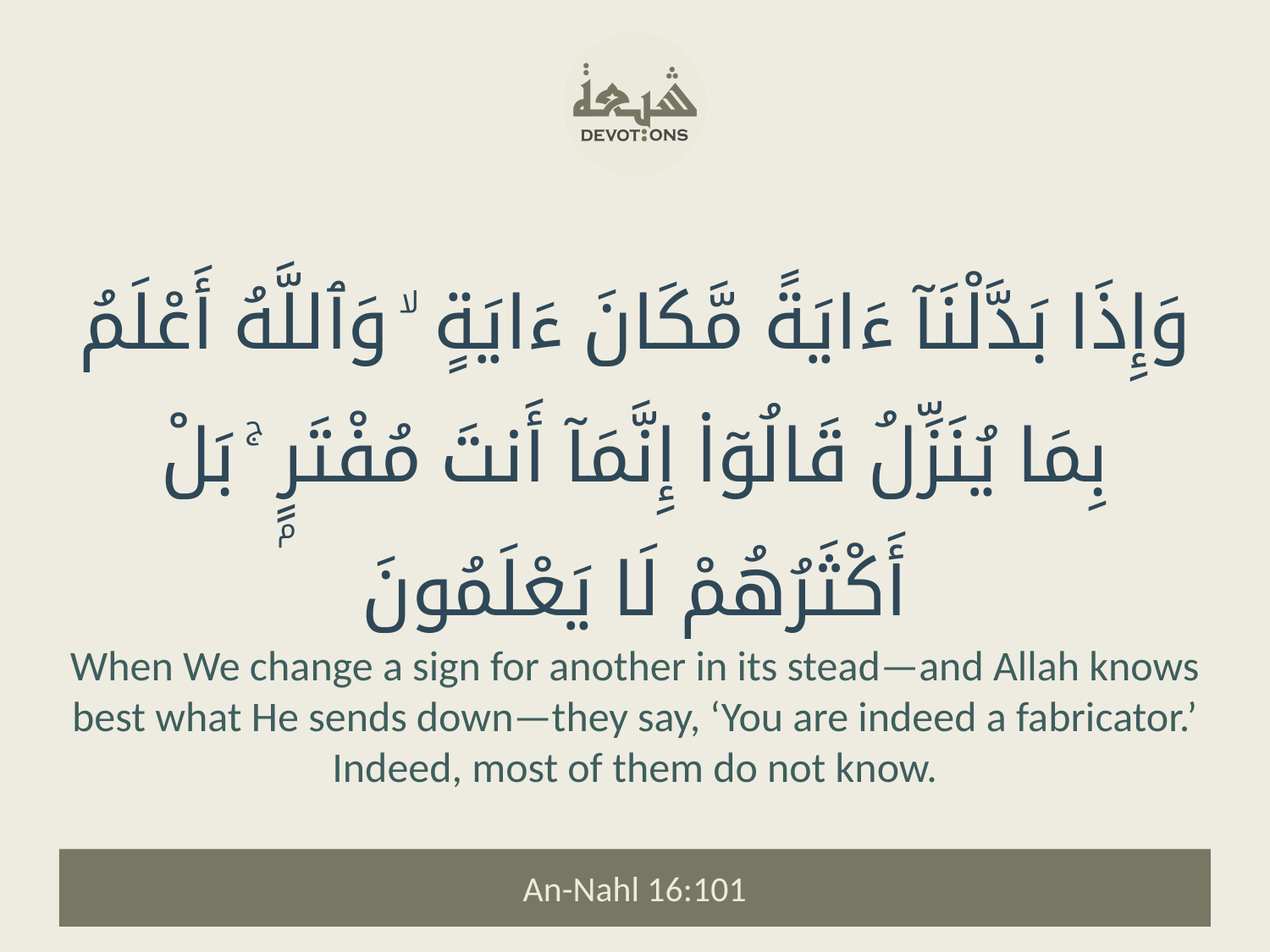

وَإِذَا بَدَّلْنَآ ءَايَةً مَّكَانَ ءَايَةٍ ۙ وَٱللَّهُ أَعْلَمُ بِمَا يُنَزِّلُ قَالُوٓا۟ إِنَّمَآ أَنتَ مُفْتَرٍۭ ۚ بَلْ أَكْثَرُهُمْ لَا يَعْلَمُونَ
When We change a sign for another in its stead—and Allah knows best what He sends down—they say, ‘You are indeed a fabricator.’ Indeed, most of them do not know.
An-Nahl 16:101